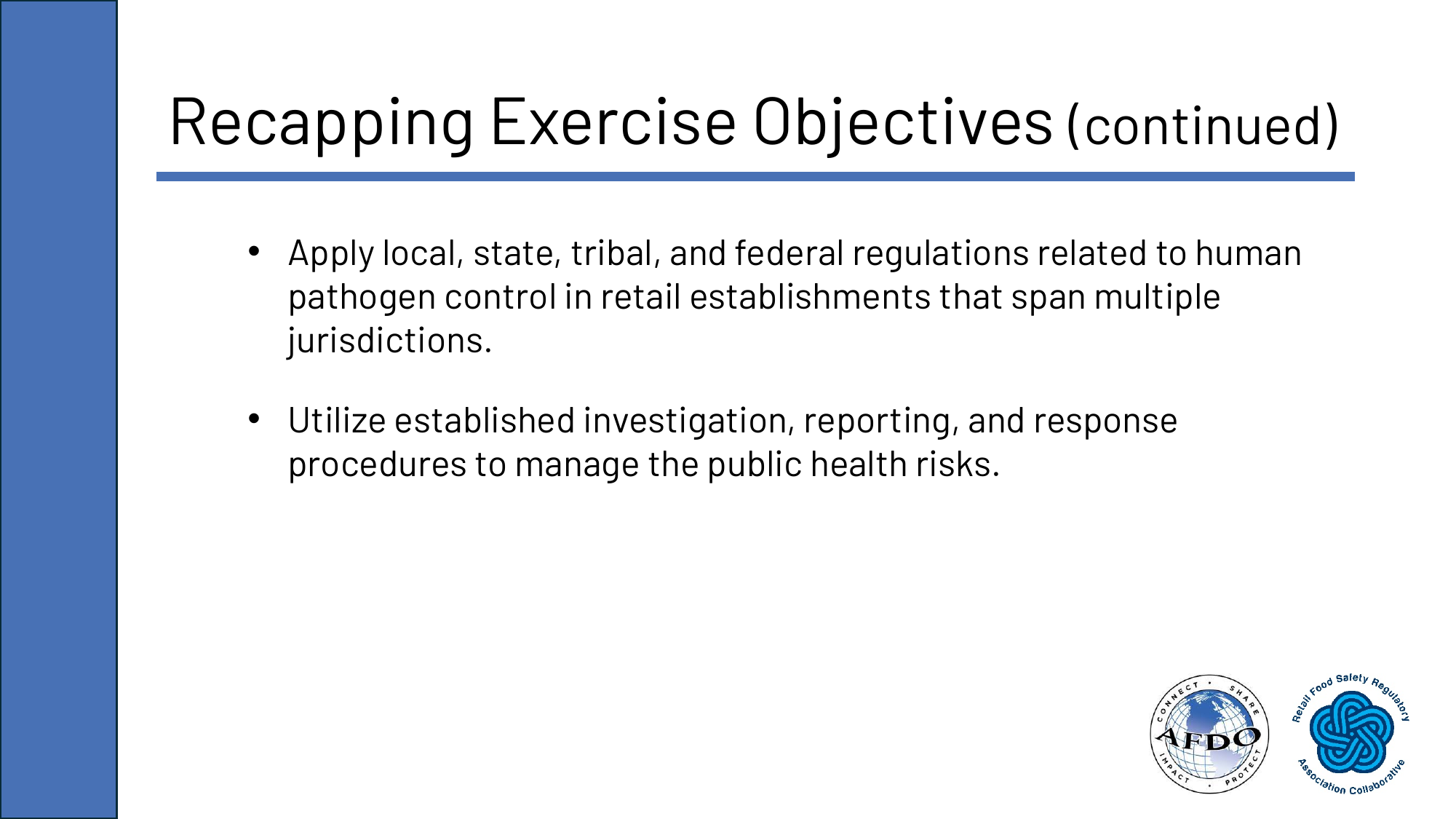

# Recapping Exercise Objectives (continued)
Apply local, state, tribal, and federal regulations related to human pathogen control in retail establishments that span multiple jurisdictions.
Utilize established investigation, reporting, and response procedures to manage the public health risks.